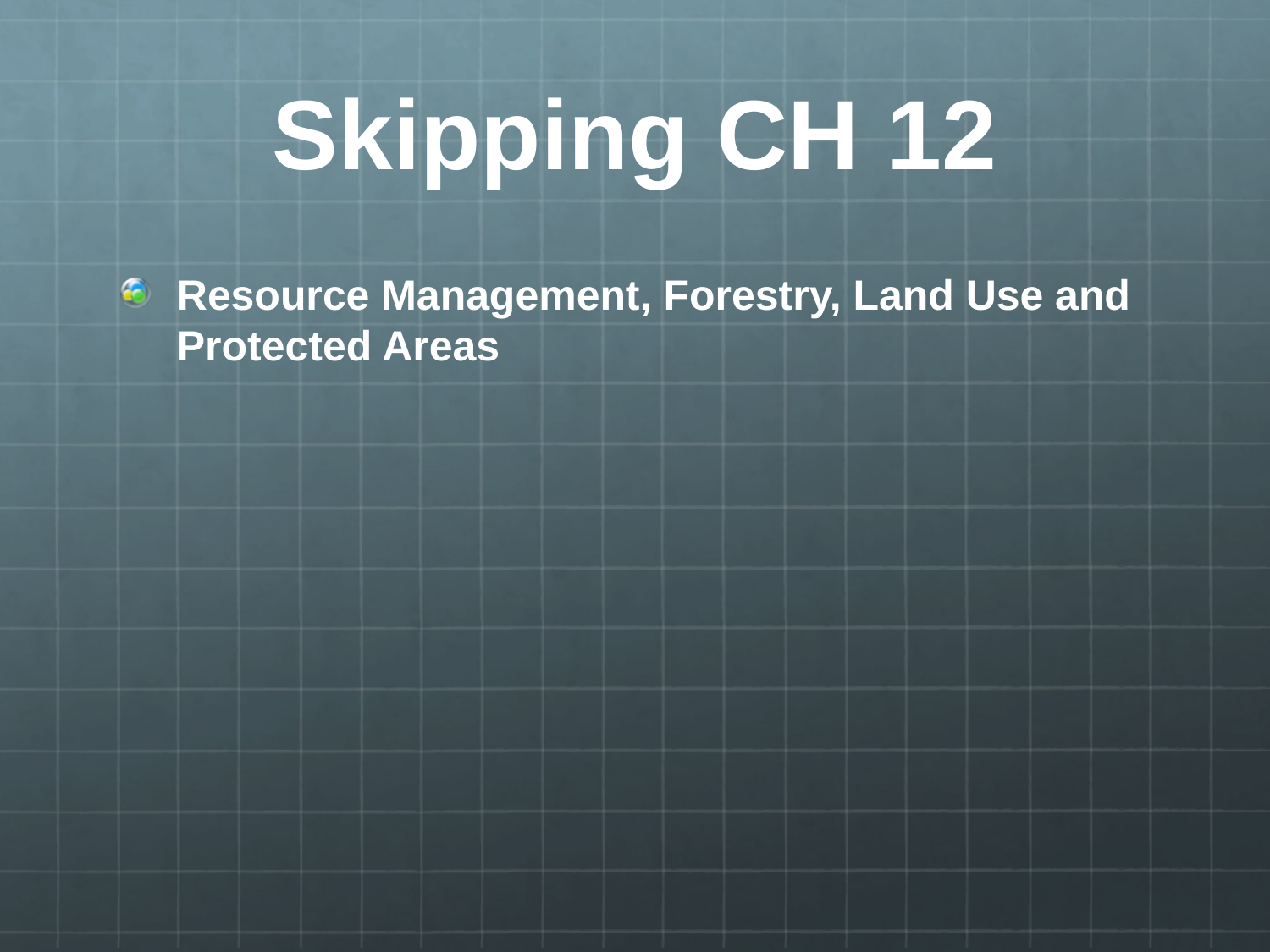

# Skipping CH 12
Resource Management, Forestry, Land Use and Protected Areas